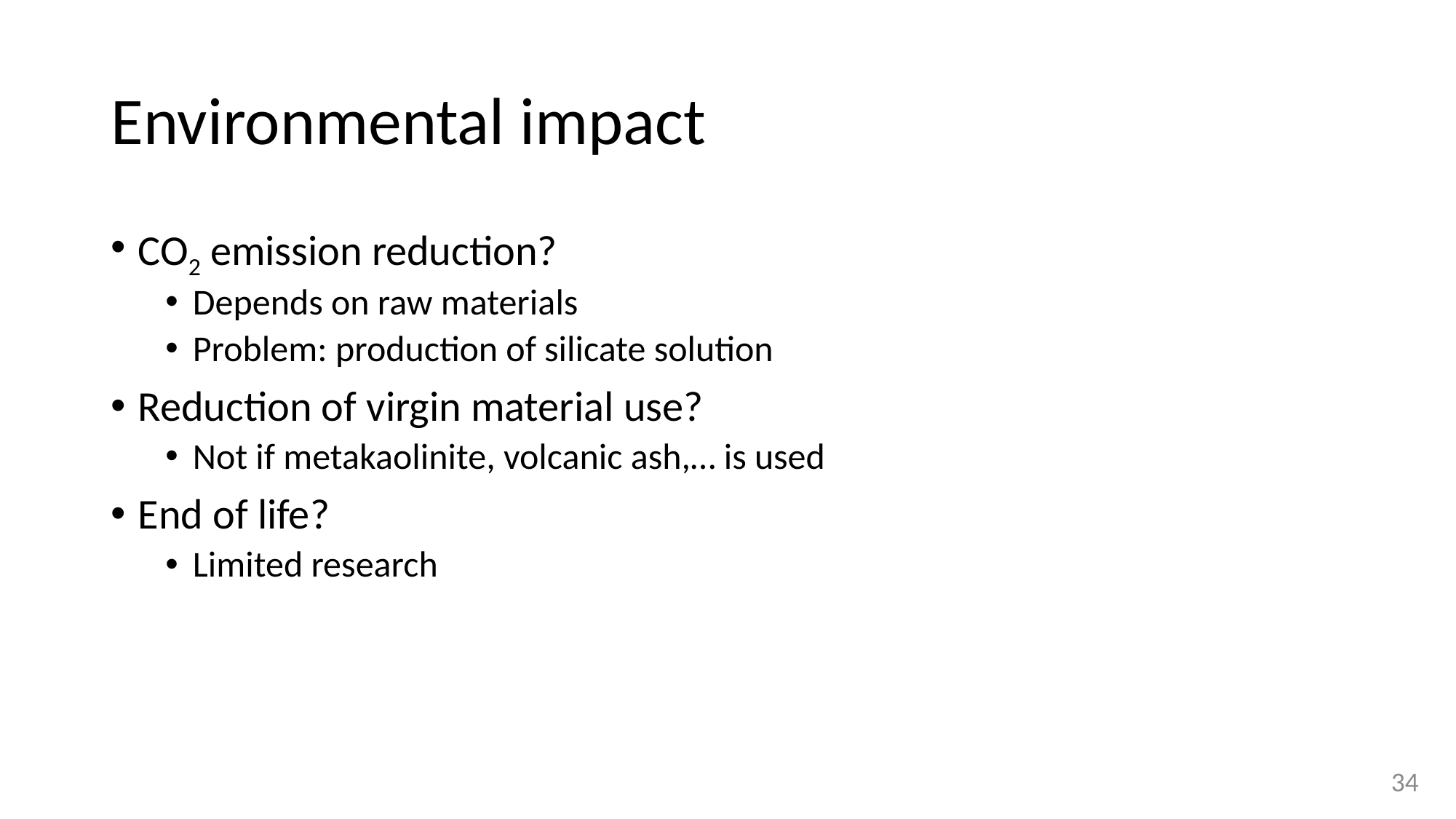

# Environmental impact
CO2 emission reduction?
Depends on raw materials
Problem: production of silicate solution
Reduction of virgin material use?
Not if metakaolinite, volcanic ash,… is used
End of life?
Limited research

34